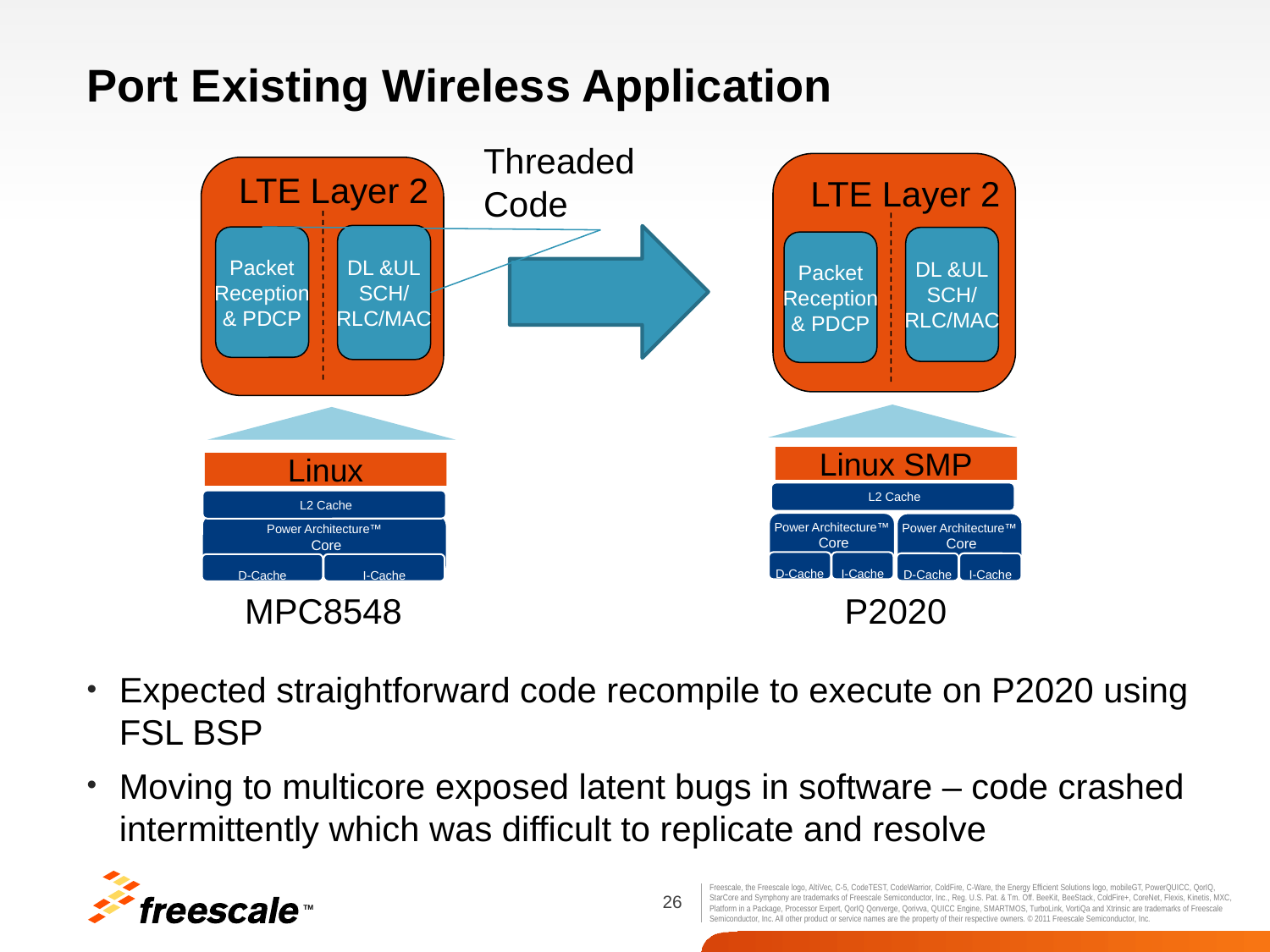

# Port Existing Wireless Application
Threaded Code

LTE Layer 2
LTE Layer 2

DL &UL
SCH/
RLC/MAC

Packet
Reception
& PDCP
DL &UL
SCH/
RLC/MAC
Packet
Reception
& PDCP

Linux SMP
Linux
 L2 Cache
 L2 Cache
Power Architecture™
 Core

Power Architecture™
 Core

Power Architecture™
 Core

D-Cache

I-Cache

D-Cache

I-Cache

D-Cache

I-Cache
P2020
MPC8548
Expected straightforward code recompile to execute on P2020 using FSL BSP
Moving to multicore exposed latent bugs in software – code crashed intermittently which was difficult to replicate and resolve